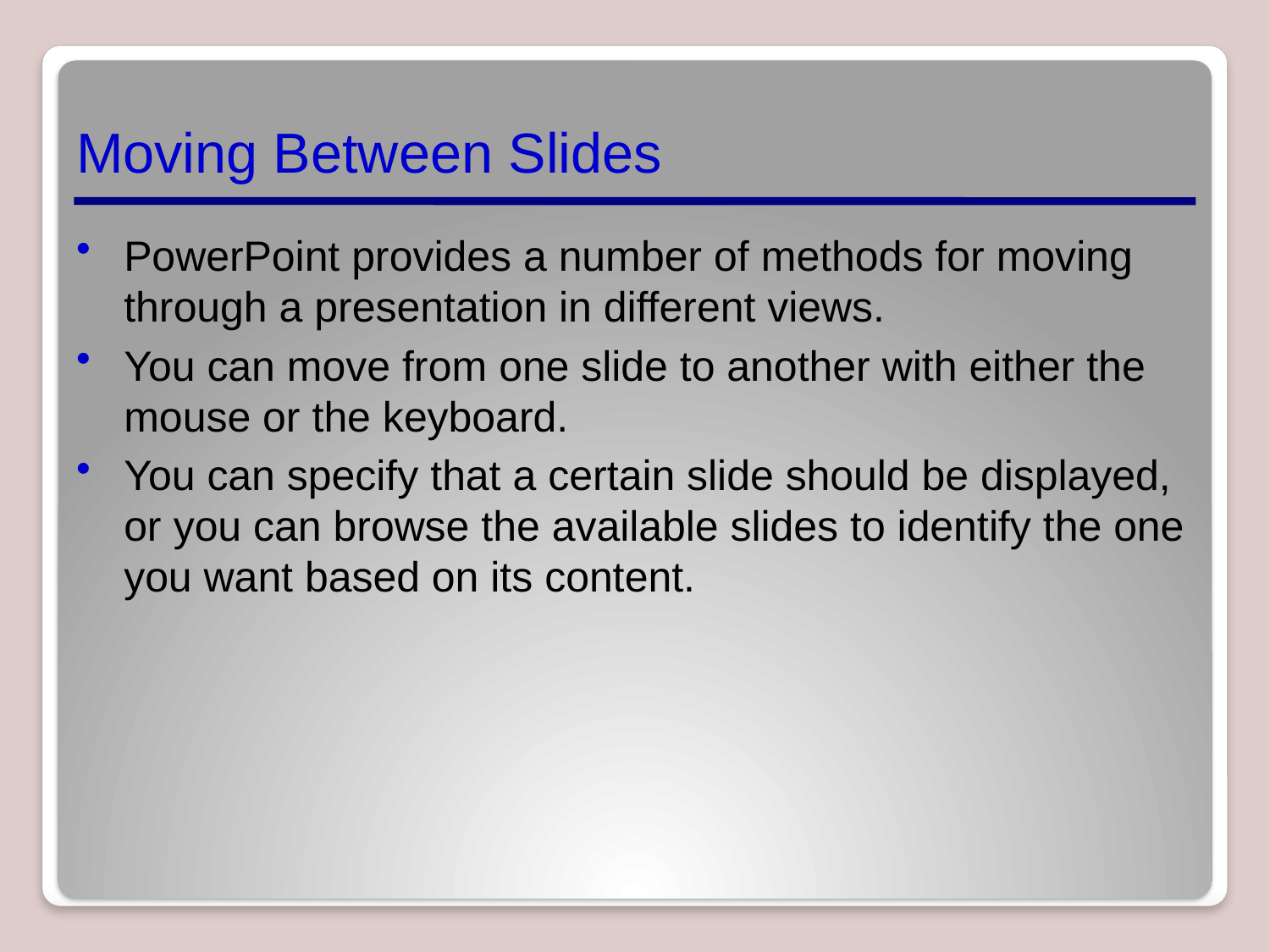

# Moving Between Slides
PowerPoint provides a number of methods for moving through a presentation in different views.
You can move from one slide to another with either the mouse or the keyboard.
You can specify that a certain slide should be displayed, or you can browse the available slides to identify the one you want based on its content.